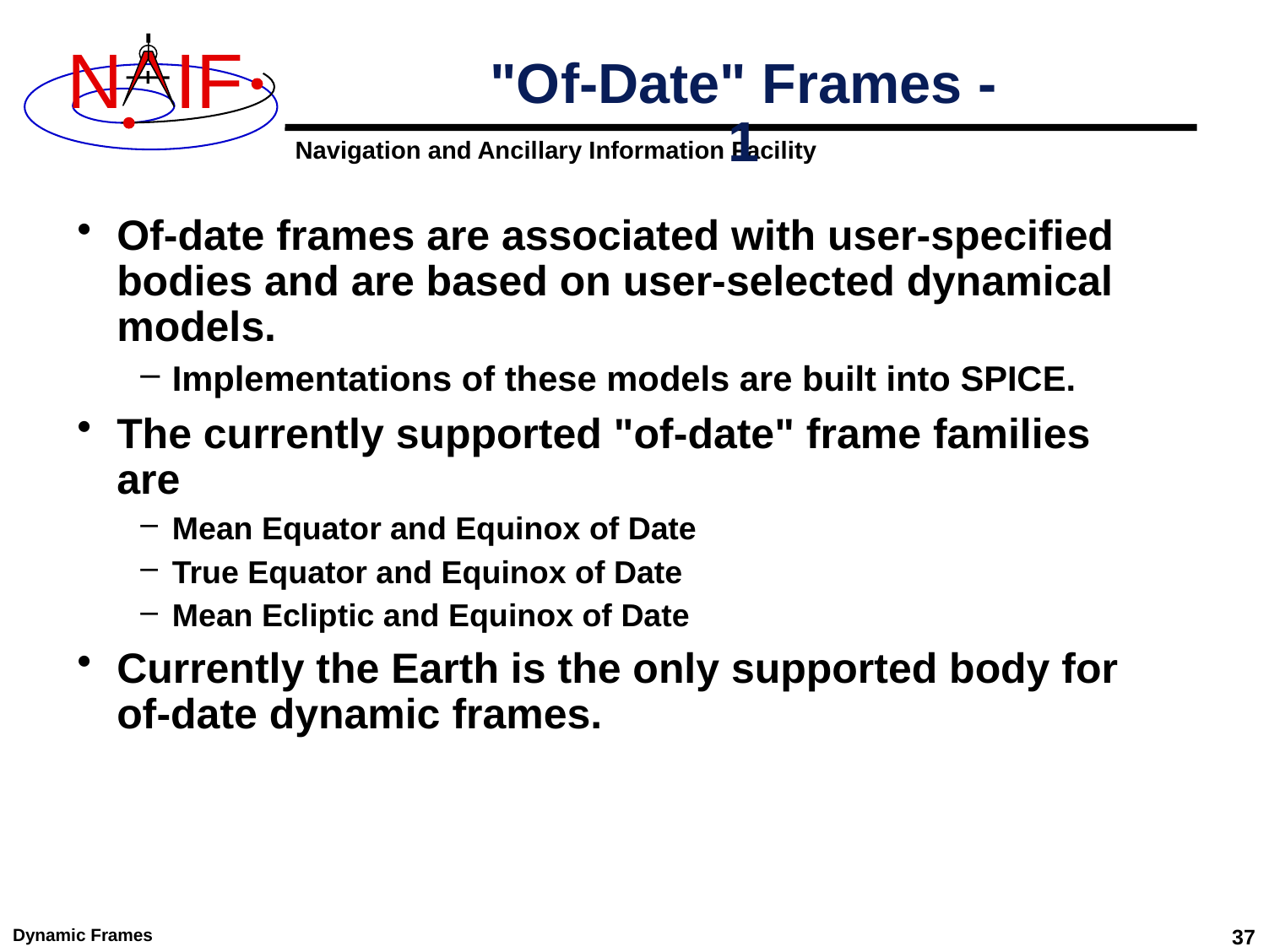

# "Of-Date" Frames - 1
Of-date frames are associated with user-specified bodies and are based on user-selected dynamical models.
Implementations of these models are built into SPICE.
The currently supported "of-date" frame families are
Mean Equator and Equinox of Date
True Equator and Equinox of Date
Mean Ecliptic and Equinox of Date
Currently the Earth is the only supported body for of-date dynamic frames.

Dynamic Frames
37